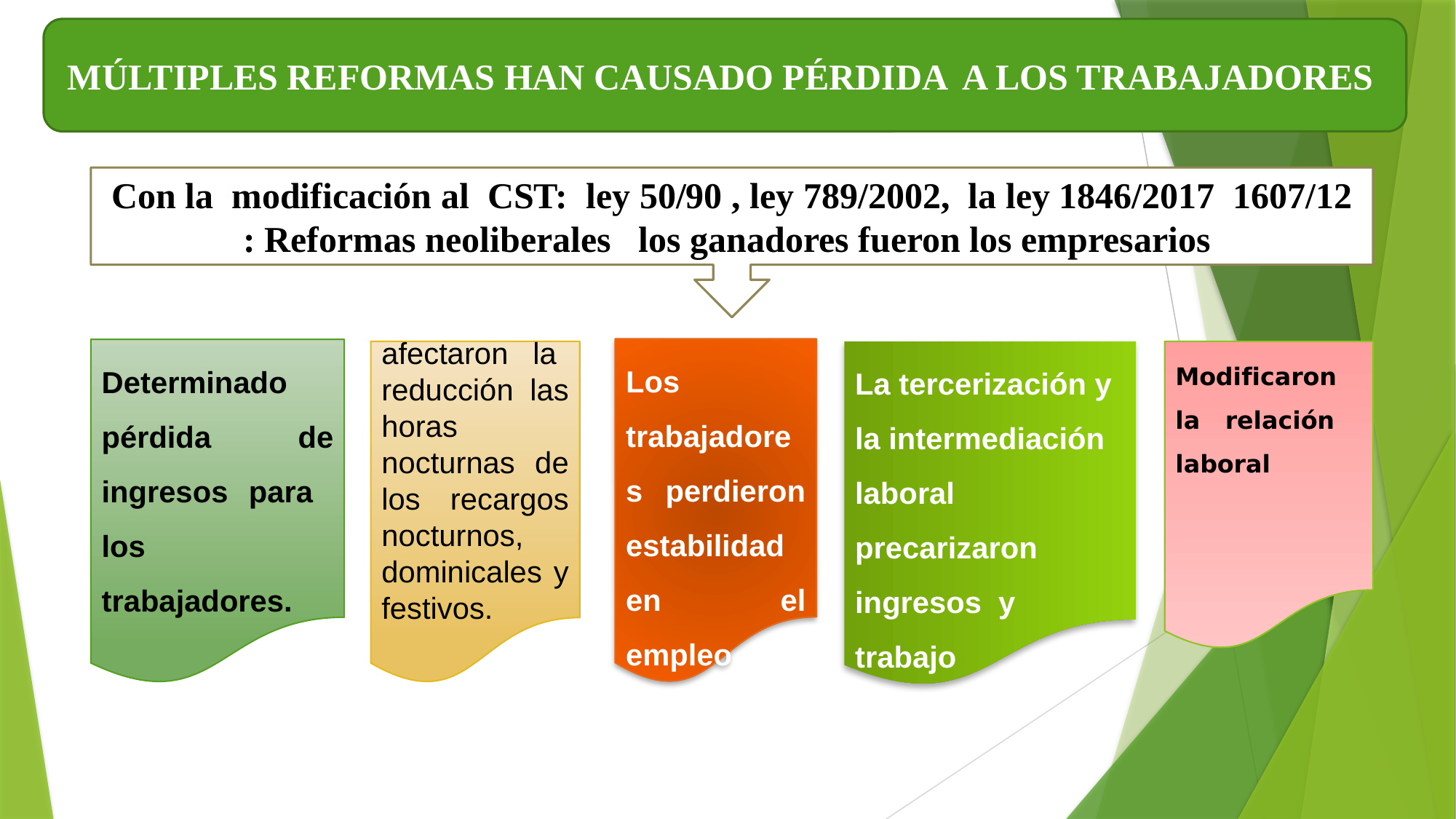

MÚLTIPLES REFORMAS HAN CAUSADO PÉRDIDA  A LOS TRABAJADORES
 Con la  modificación al  CST:  ley 50/90 , ley 789/2002,  la ley 1846/2017  1607/12  : Reformas neoliberales   los ganadores fueron los empresarios
Los trabajadores  perdieron estabilidad en el empleo
Determinado pérdida de ingresos para  los trabajadores.
afectaron  la  reducción las horas nocturnas de los recargos nocturnos, dominicales y festivos.
La tercerización y la intermediación laboral  precarizaron ingresos  y trabajo
Modificaron  la   relación laboral